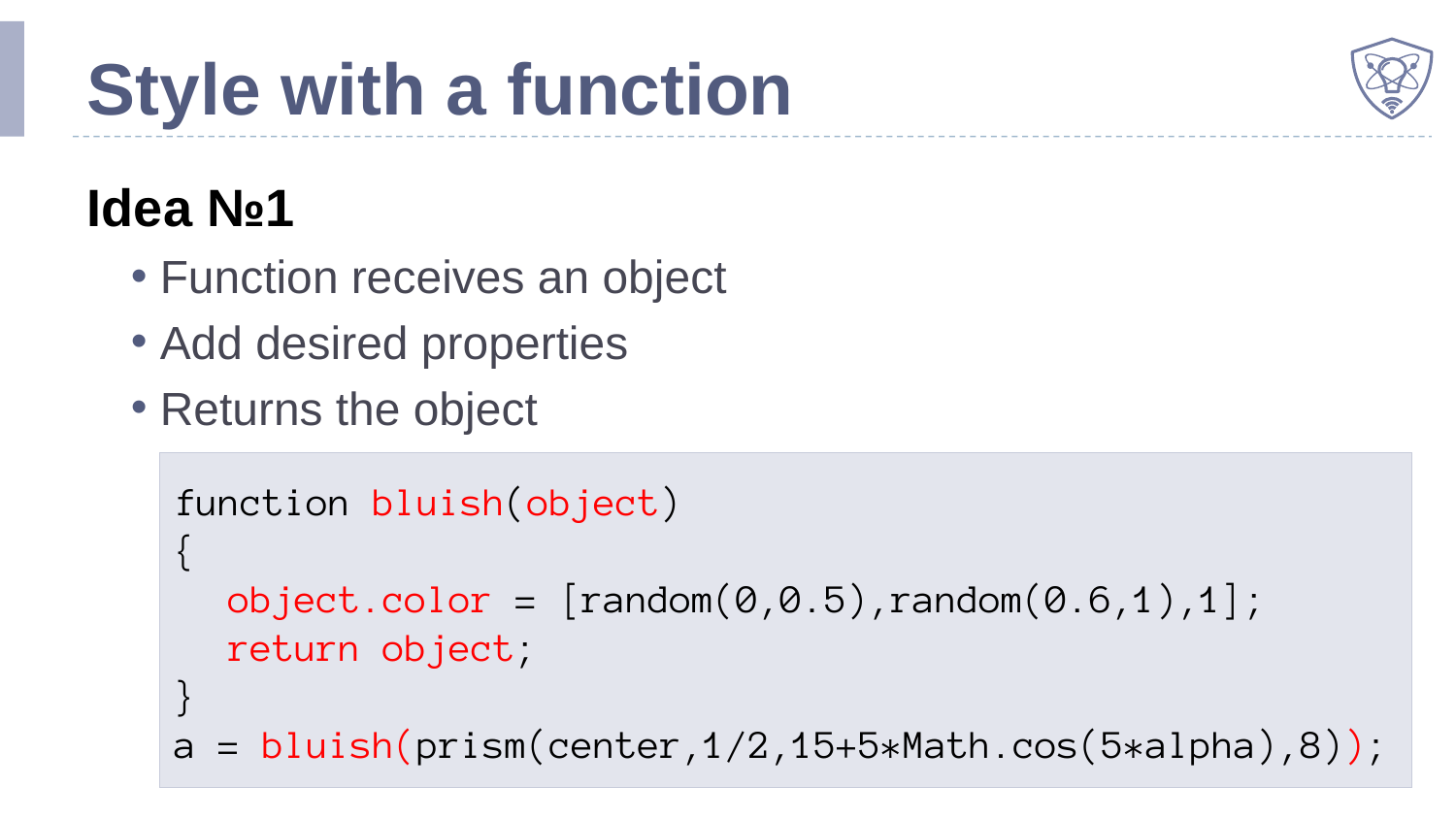

# Style with a function
Idea №1
Function receives an object
Add desired properties
Returns the object
function bluish(object)
{
	object.color = [random(0,0.5),random(0.6,1),1];
	return object;
}
a = bluish(prism(center,1/2,15+5*Math.cos(5*alpha),8));